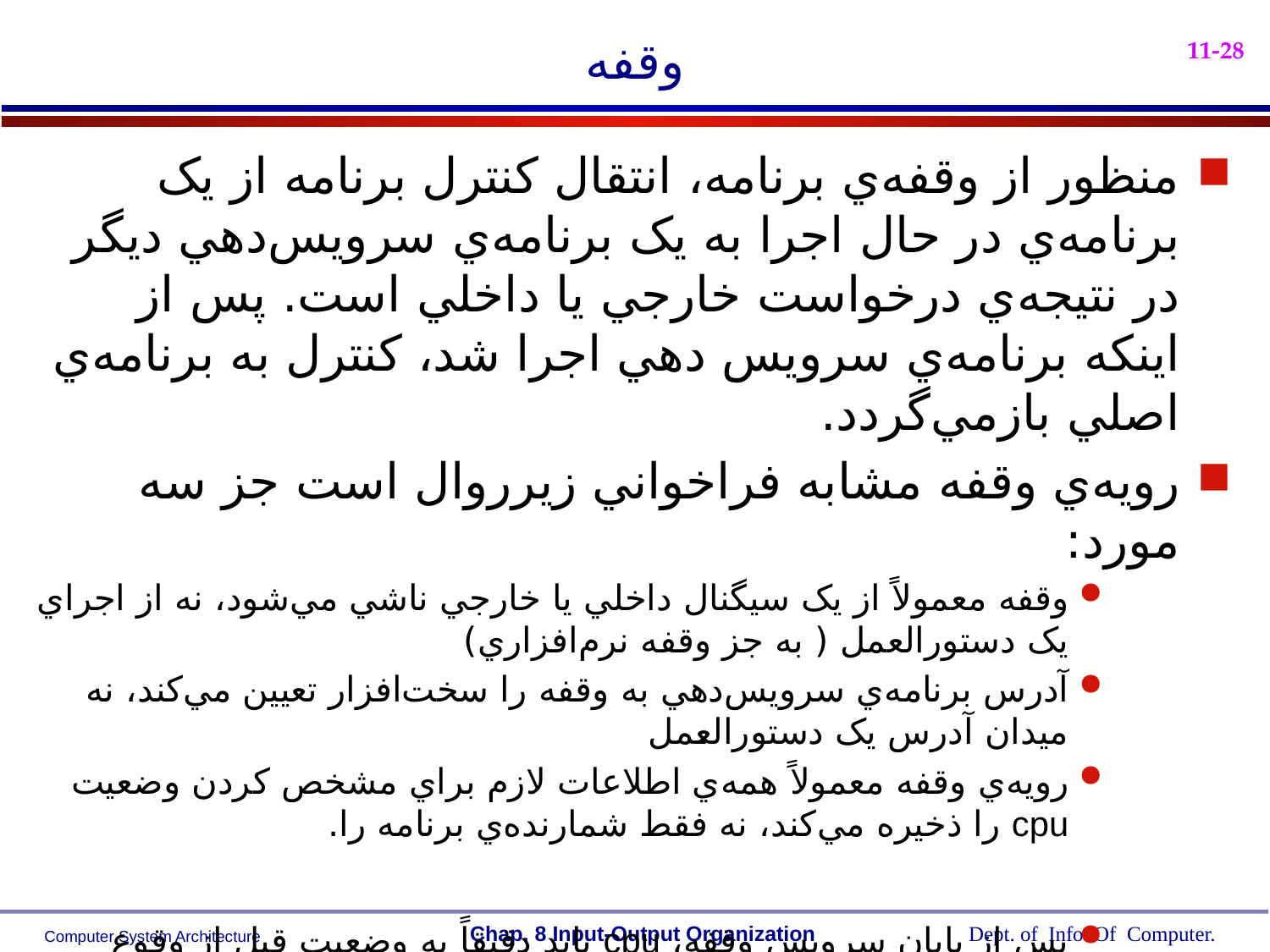

# وقفه
منظور از وقفه‌ي برنامه، انتقال کنترل برنامه از يک برنامه‌ي در حال اجرا به يک برنامه‌ي سرويس‌دهي ديگر در نتيجه‌ي درخواست خارجي يا داخلي است. پس از اينکه برنامه‌ي سرويس دهي اجرا شد، کنترل به برنامه‌ي اصلي بازمي‌گردد.
رويه‌ي وقفه مشابه فراخواني زيرروال است جز سه مورد:
وقفه معمولاً از يک سيگنال داخلي يا خارجي ناشي مي‌شود، نه از اجراي يک دستورالعمل ( به جز وقفه نرم‌افزاري)
آدرس برنامه‌ي سرويس‌دهي به وقفه را سخت‌افزار تعيين مي‌کند، نه ميدان آدرس يک دستورالعمل
رويه‌ي وقفه معمولاً همه‌ي اطلاعات لازم براي مشخص کردن وضعيت cpu را ذخيره مي‌کند، نه فقط شمارنده‌ي برنامه را.

پس از پايان سرويس وقفه، cpu بايد دقيقاً به وضعيت قبل از وقوع وقفه بازگردد.